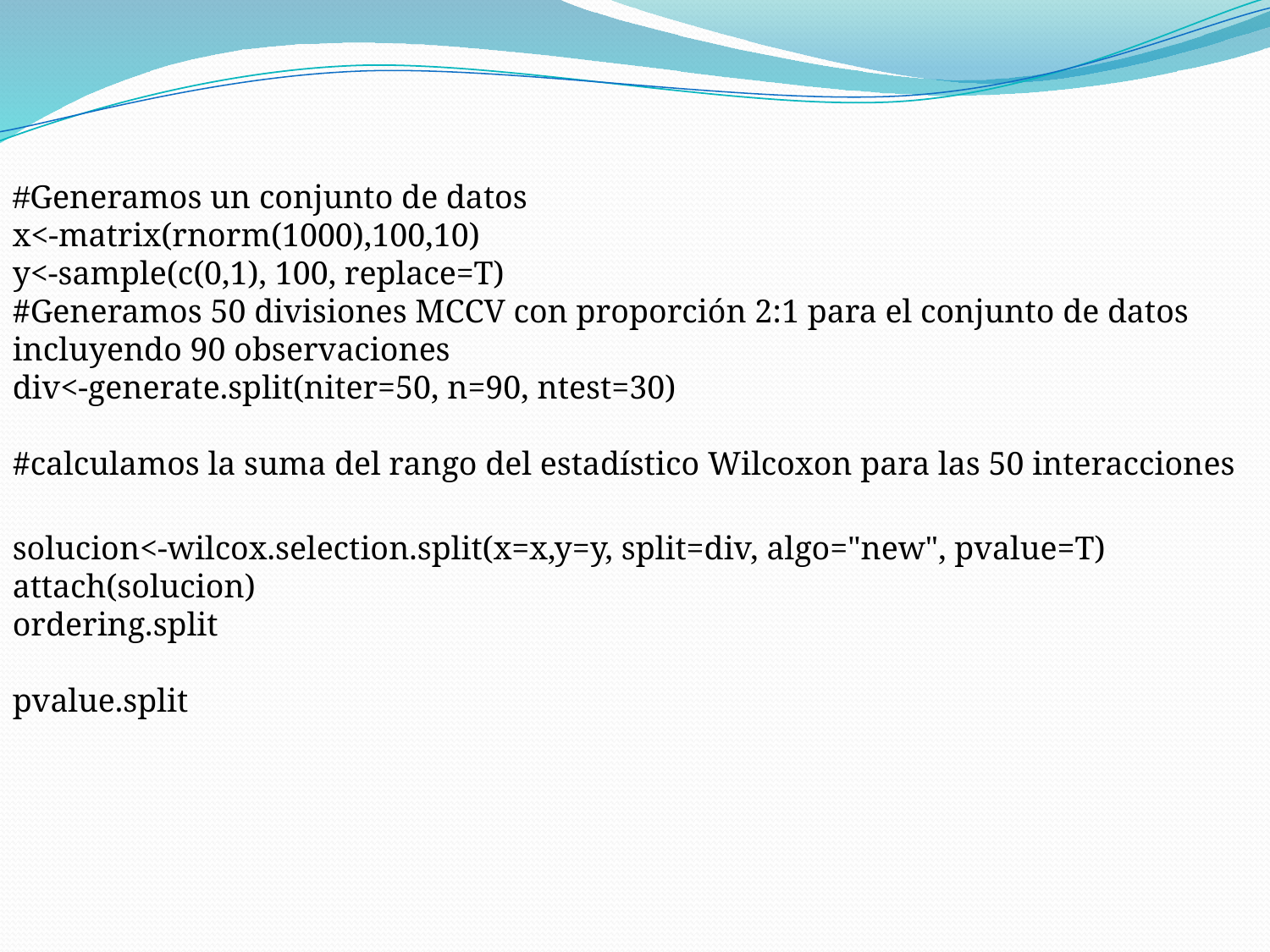

#Generamos un conjunto de datos
x<-matrix(rnorm(1000),100,10)
y<-sample(c(0,1), 100, replace=T)
#Generamos 50 divisiones MCCV con proporción 2:1 para el conjunto de datos incluyendo 90 observaciones
div<-generate.split(niter=50, n=90, ntest=30)

#calculamos la suma del rango del estadístico Wilcoxon para las 50 interacciones

solucion<-wilcox.selection.split(x=x,y=y, split=div, algo="new", pvalue=T)
attach(solucion)
ordering.split
pvalue.split